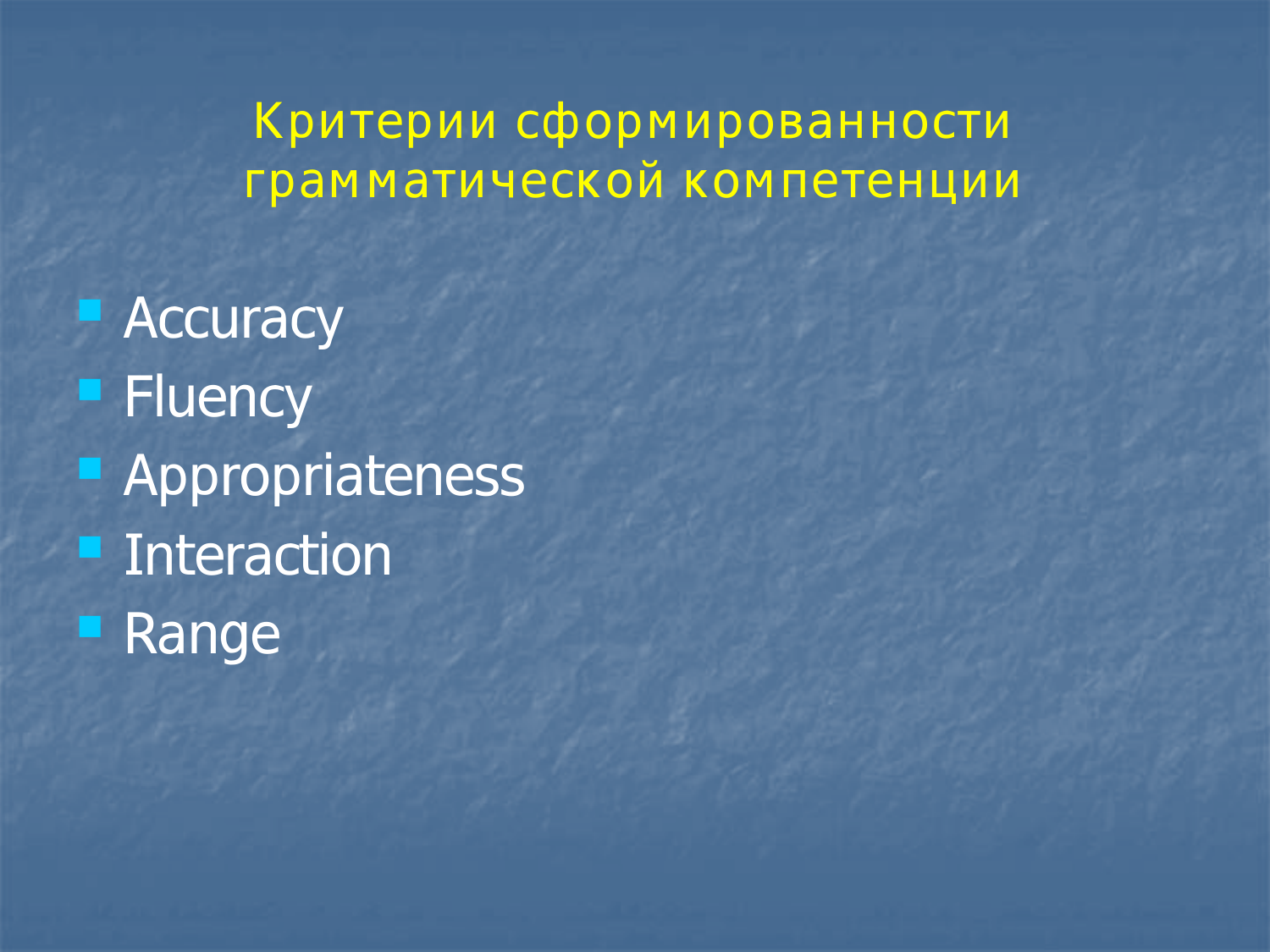

# Критерии сформированности грамматической компетенции
Accuracy
Fluency
Appropriateness
Interaction
Range